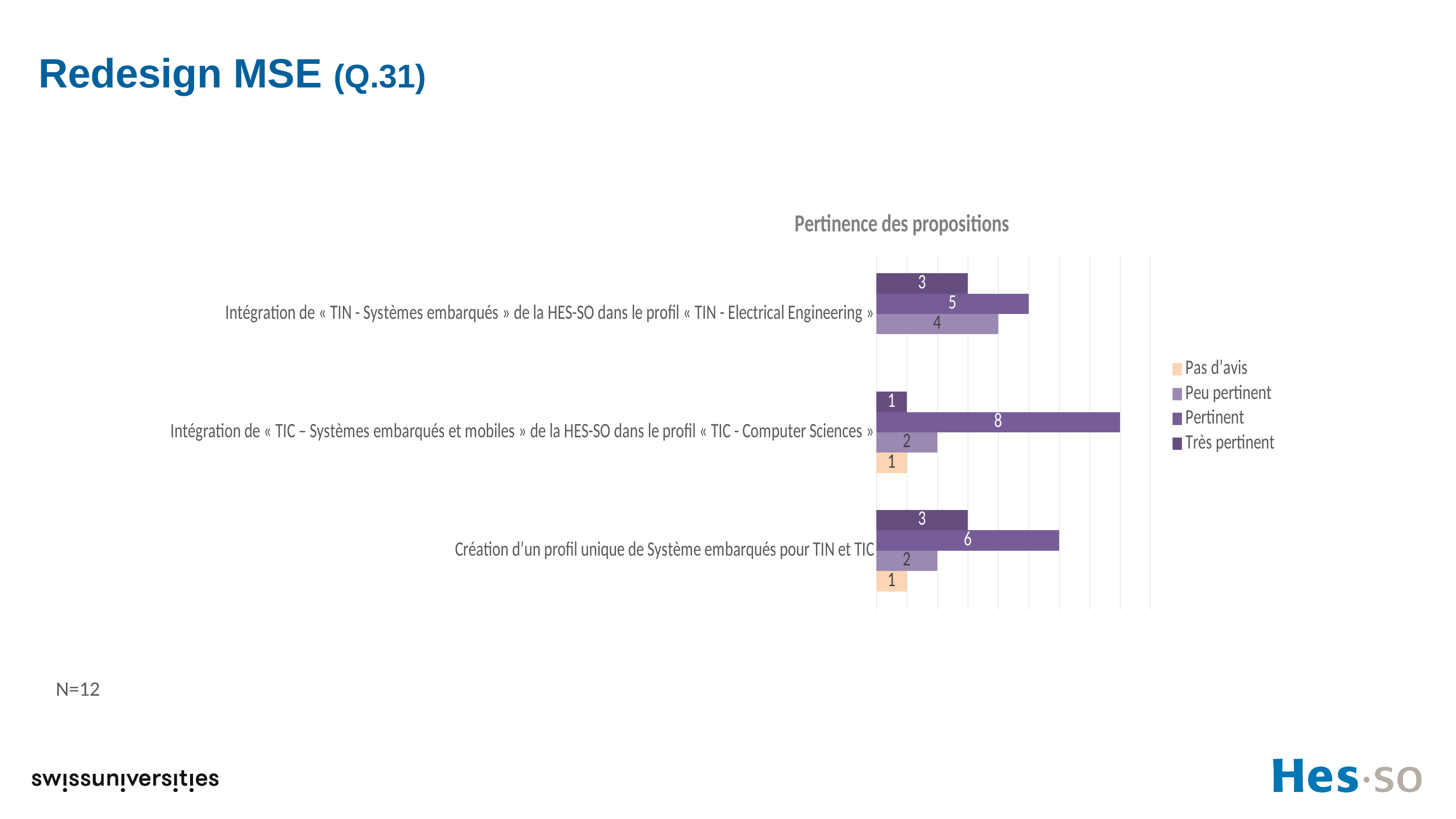

# Redesign MSE (Q.31)

### Chart: Pertinence des propositions

| Category | Très pertinent | Pertinent | Peu pertinent | Pas d’avis |
|---|---|---|---|---|
| Intégration de « TIN - Systèmes embarqués » de la HES-SO dans le profil « TIN - Electrical Engineering » | 3.0 | 5.0 | 4.0 | None |
| Intégration de « TIC – Systèmes embarqués et mobiles » de la HES-SO dans le profil « TIC - Computer Sciences » | 1.0 | 8.0 | 2.0 | 1.0 |
| Création d’un profil unique de Système embarqués pour TIN et TIC | 3.0 | 6.0 | 2.0 | 1.0 |
N=12